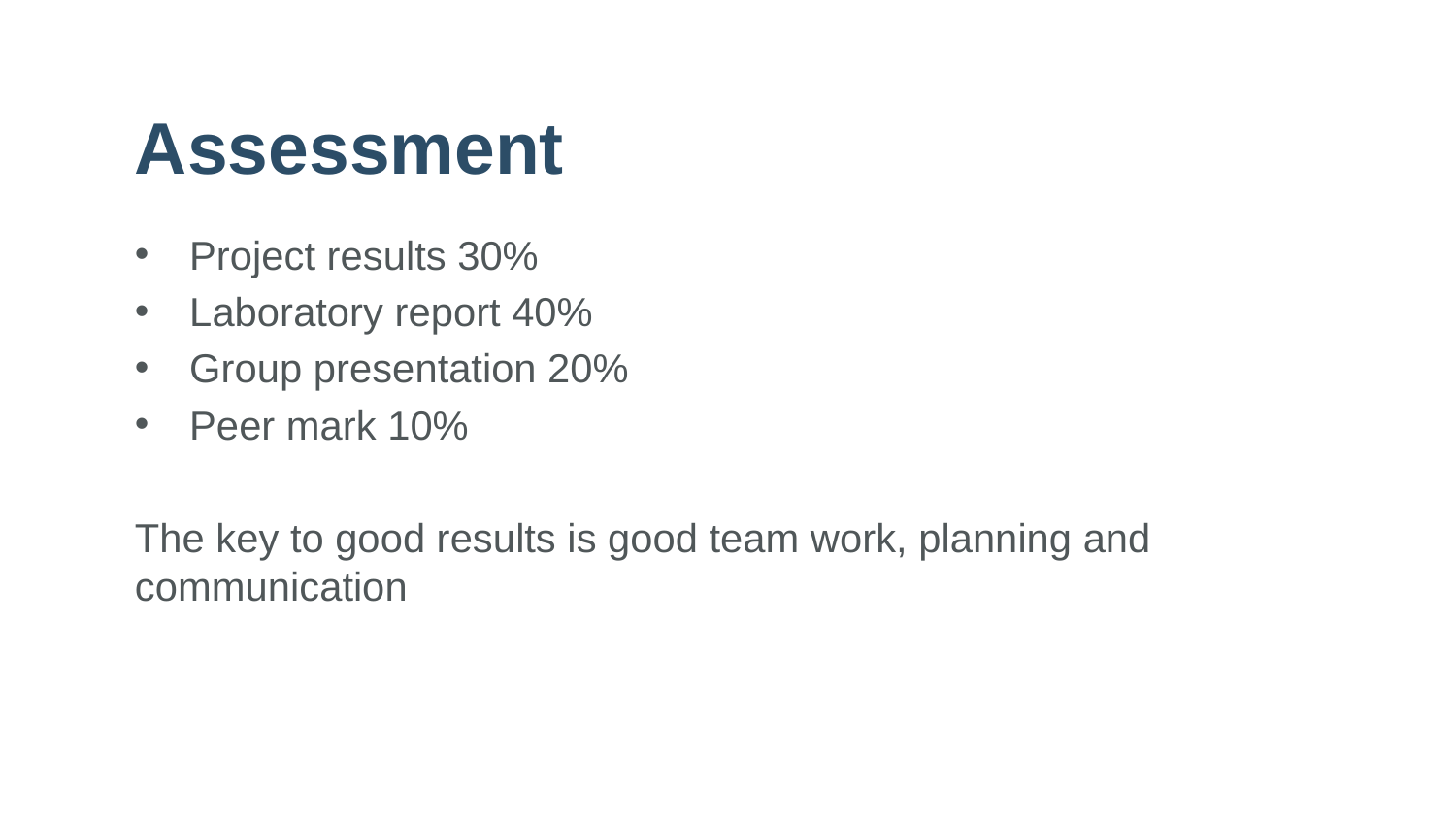

# Assessment
Project results 30%
Laboratory report 40%
Group presentation 20%
Peer mark 10%

The key to good results is good team work, planning and communication